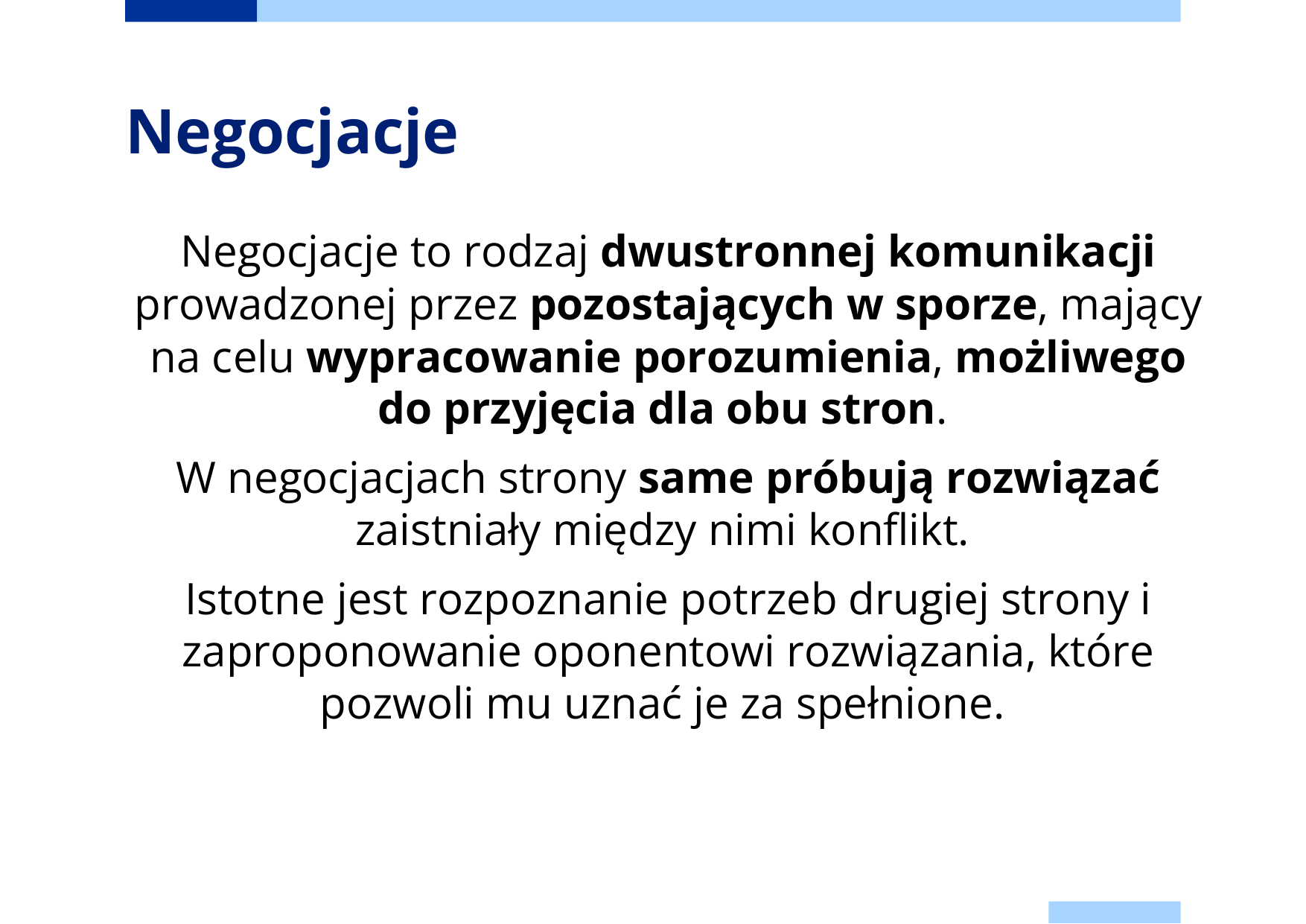

# Negocjacje
	Negocjacje to rodzaj dwustronnej komunikacji prowadzonej przez pozostających w sporze, mający na celu wypracowanie porozumienia, możliwego do przyjęcia dla obu stron.
	W negocjacjach strony same próbują rozwiązać zaistniały między nimi konflikt.
	Istotne jest rozpoznanie potrzeb drugiej strony i zaproponowanie oponentowi rozwiązania, które pozwoli mu uznać je za spełnione.